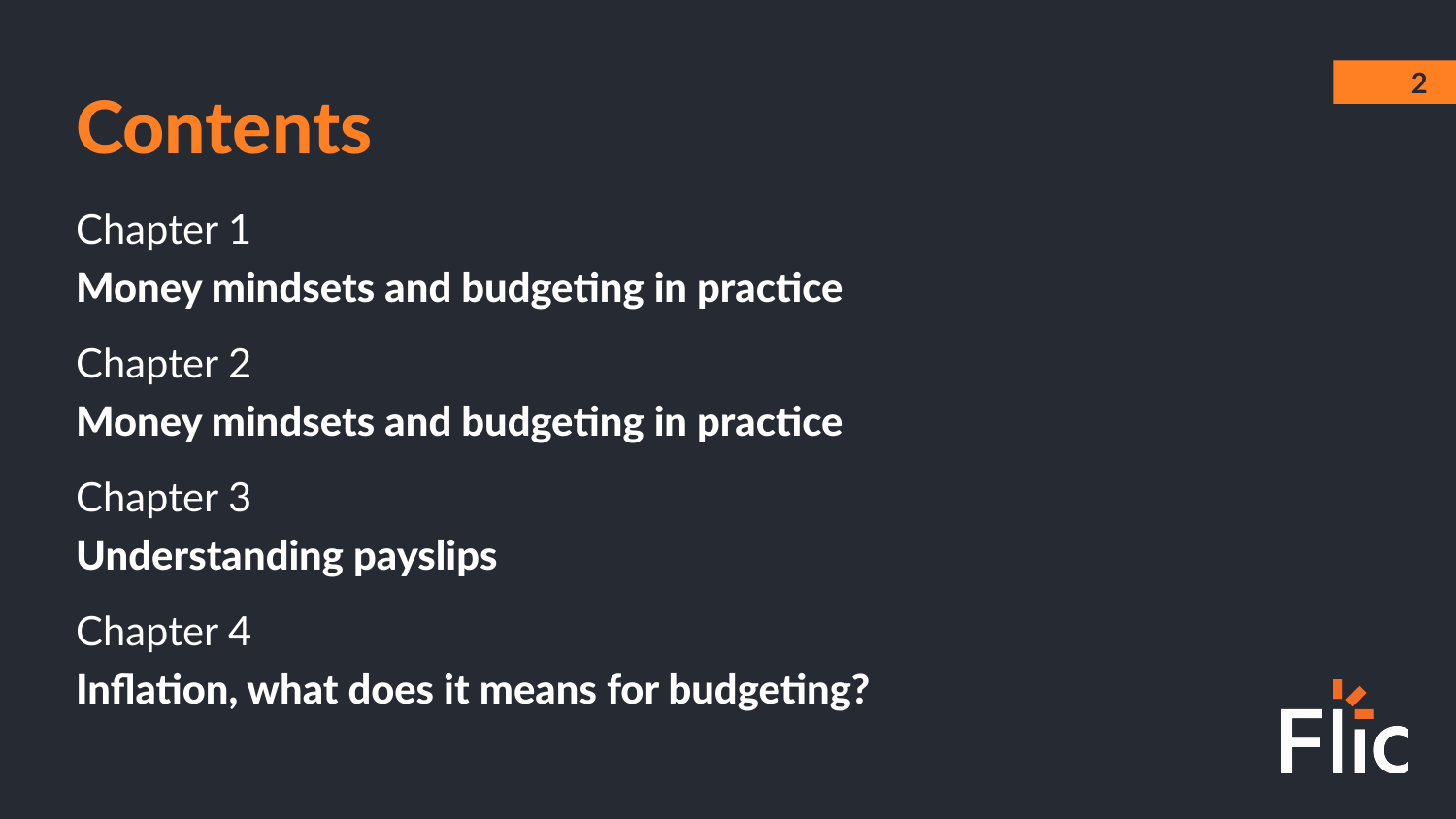

2
Contents
Chapter 1
Money mindsets and budgeting in practice

Chapter 2
Money mindsets and budgeting in practice

Chapter 3
Understanding payslips

Chapter 4
Inflation, what does it means for budgeting?